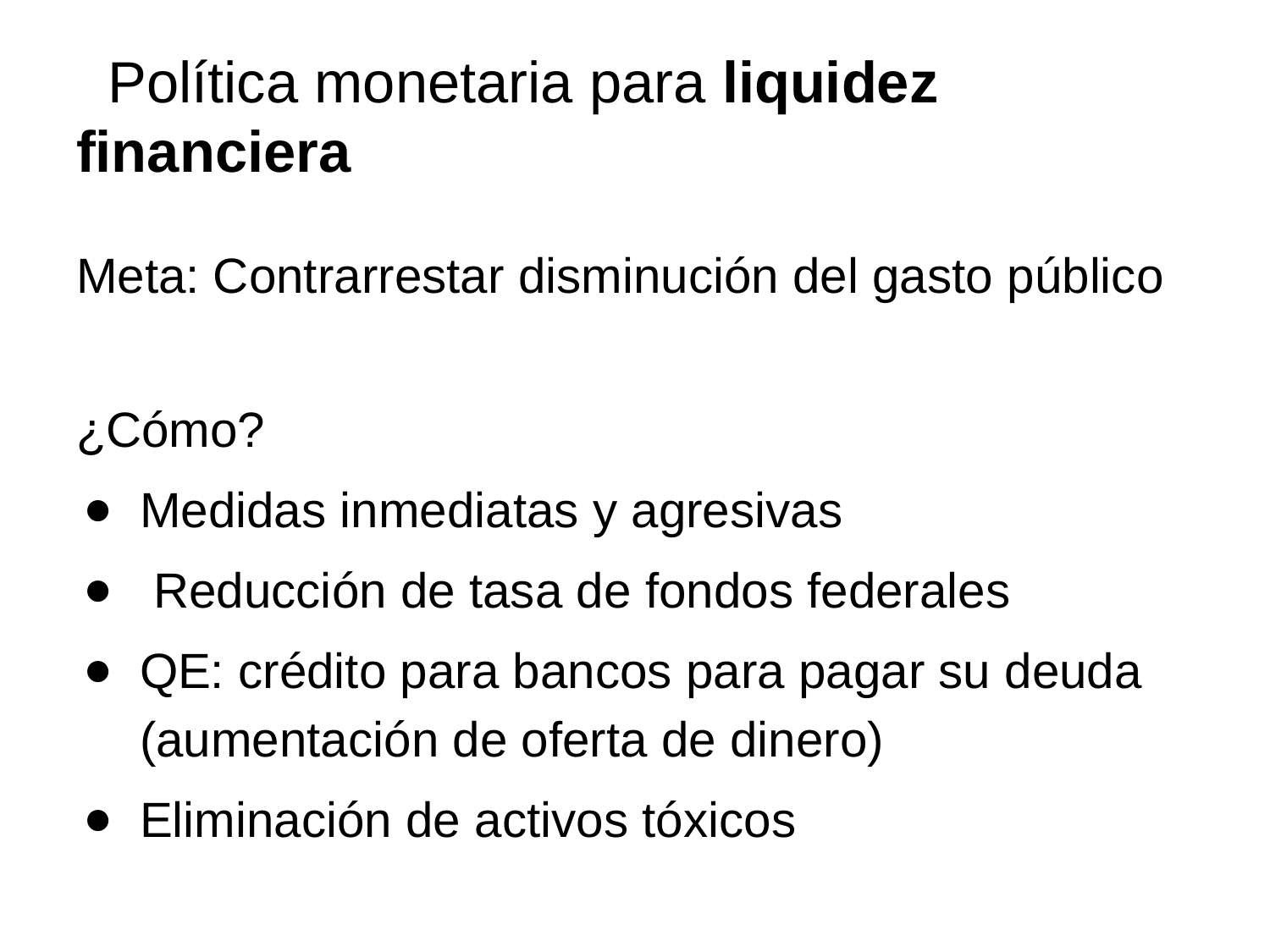

# Política monetaria para liquidez financiera
Meta: Contrarrestar disminución del gasto público

¿Cómo?
Medidas inmediatas y agresivas
 Reducción de tasa de fondos federales
QE: crédito para bancos para pagar su deuda (aumentación de oferta de dinero)
Eliminación de activos tóxicos